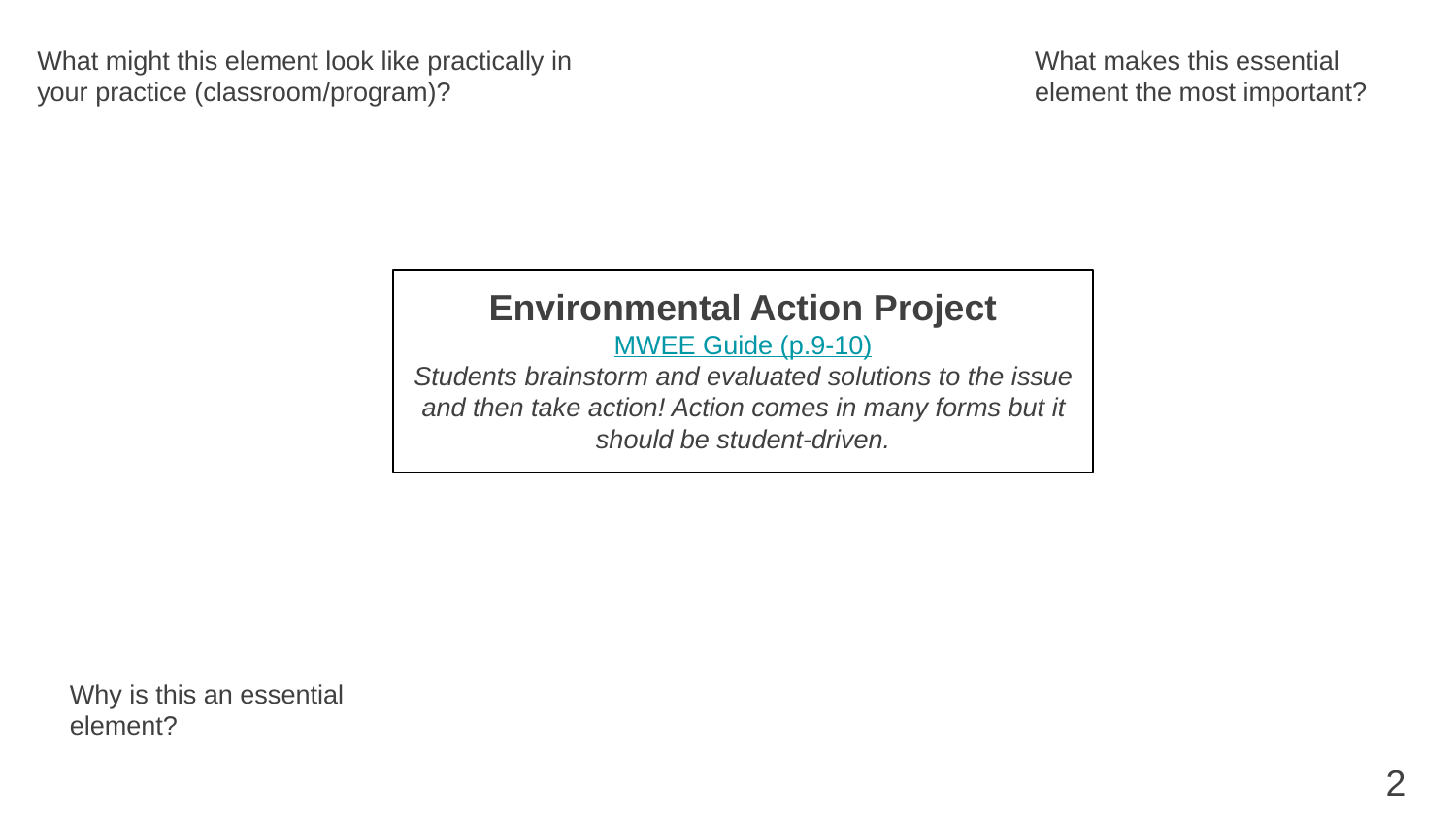

What might this element look like practically in your practice (classroom/program)?
What makes this essential element the most important?
Environmental Action Project
MWEE Guide (p.9-10)
Students brainstorm and evaluated solutions to the issue and then take action! Action comes in many forms but it should be student-driven.

Why is this an essential element?
2